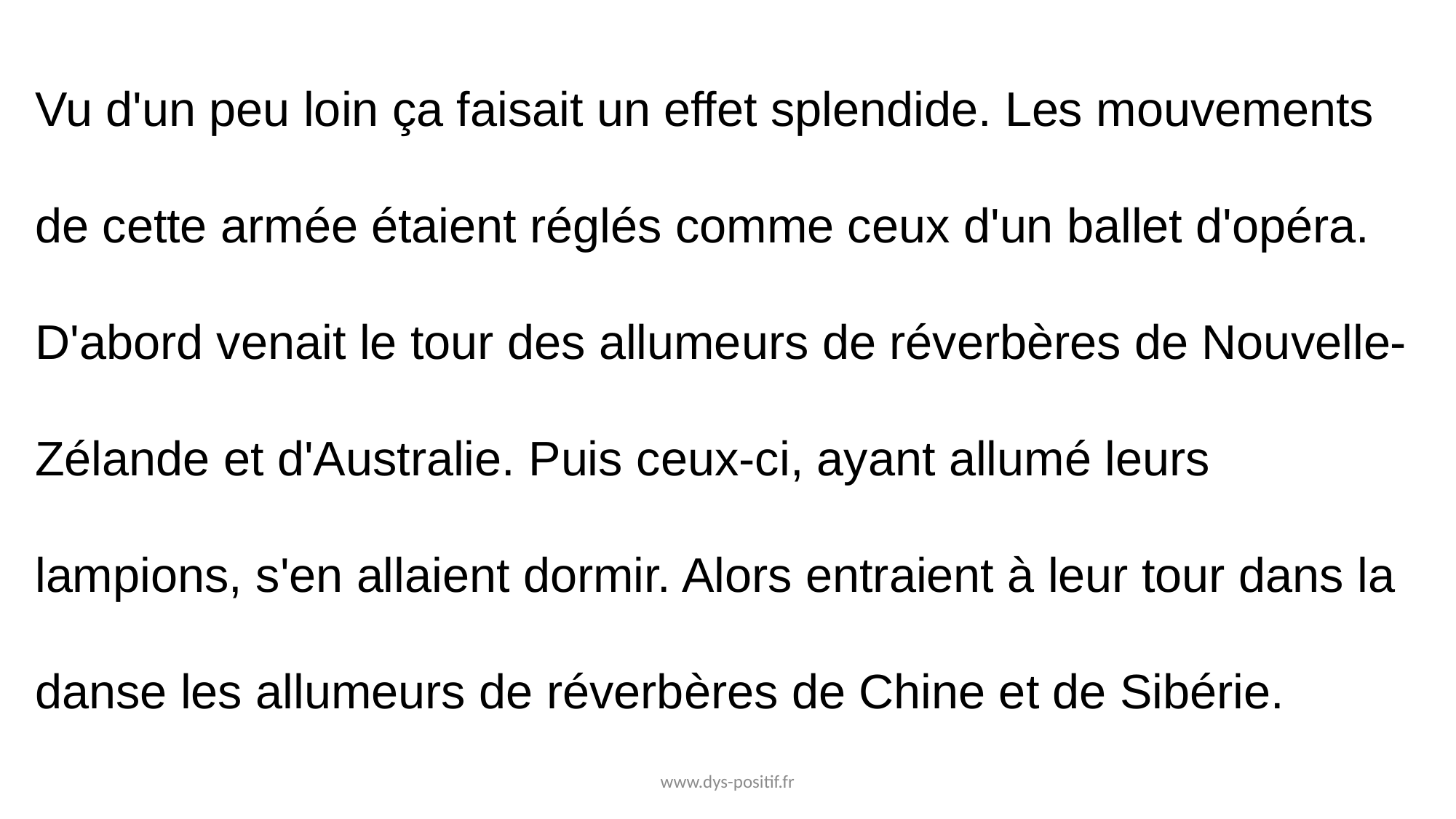

Vu d'un peu loin ça faisait un effet splendide. Les mouvements de cette armée étaient réglés comme ceux d'un ballet d'opéra. D'abord venait le tour des allumeurs de réverbères de Nouvelle-Zélande et d'Australie. Puis ceux-ci, ayant allumé leurs lampions, s'en allaient dormir. Alors entraient à leur tour dans la danse les allumeurs de réverbères de Chine et de Sibérie.
www.dys-positif.fr